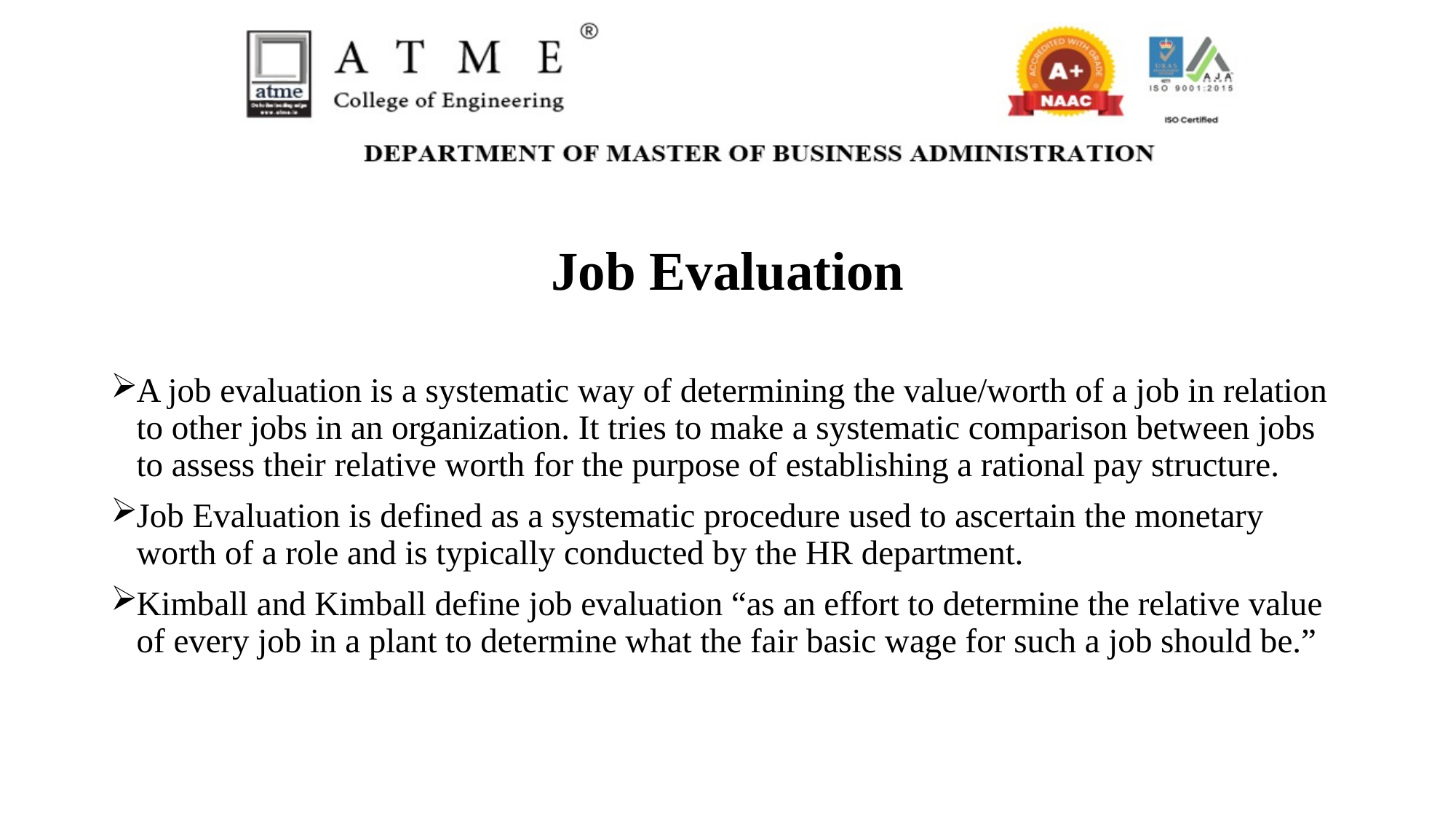

# Job Evaluation
A job evaluation is a systematic way of determining the value/worth of a job in relation to other jobs in an organization. It tries to make a systematic comparison between jobs to assess their relative worth for the purpose of establishing a rational pay structure.
Job Evaluation is defined as a systematic procedure used to ascertain the monetary worth of a role and is typically conducted by the HR department.
Kimball and Kimball define job evaluation “as an effort to determine the relative value of every job in a plant to determine what the fair basic wage for such a job should be.”